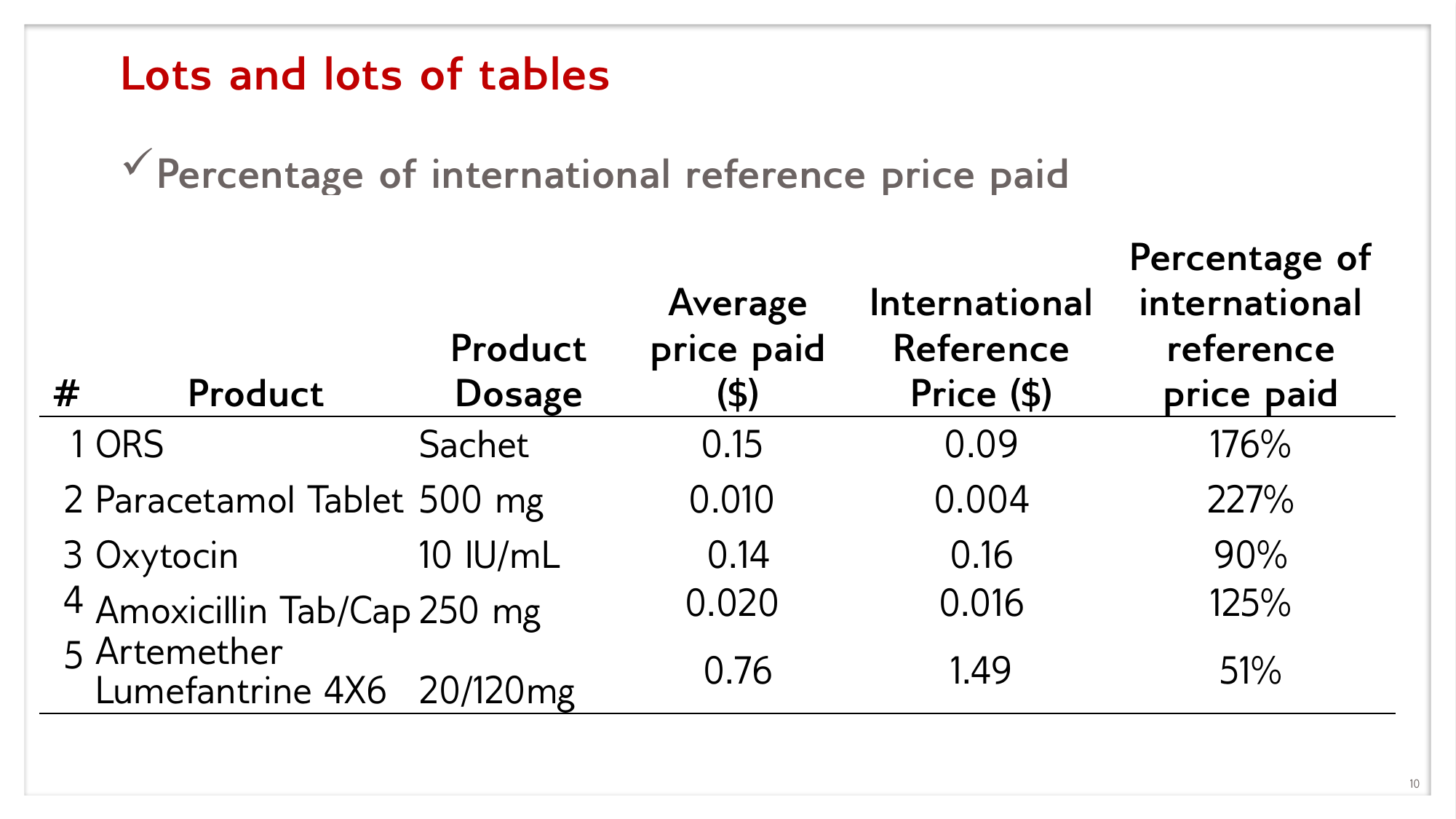

# Lots and lots of tables
Percentage of international reference price paid

| # | Product | Product Dosage | Average price paid ($) | International Reference Price ($) | Percentage of international reference price paid |
| --- | --- | --- | --- | --- | --- |
| 1 | ORS | Sachet | 0.15 | 0.09 | 176% |
| 2 | Paracetamol Tablet | 500 mg | 0.010 | 0.004 | 227% |
| 3 | Oxytocin | 10 IU/mL | 0.14 | 0.16 | 90% |
| 4 | Amoxicillin Tab/Cap | 250 mg | 0.020 | 0.016 | 125% |
| 5 | Artemether Lumefantrine 4X6 | 20/120mg | 0.76 | 1.49 | 51% |
10